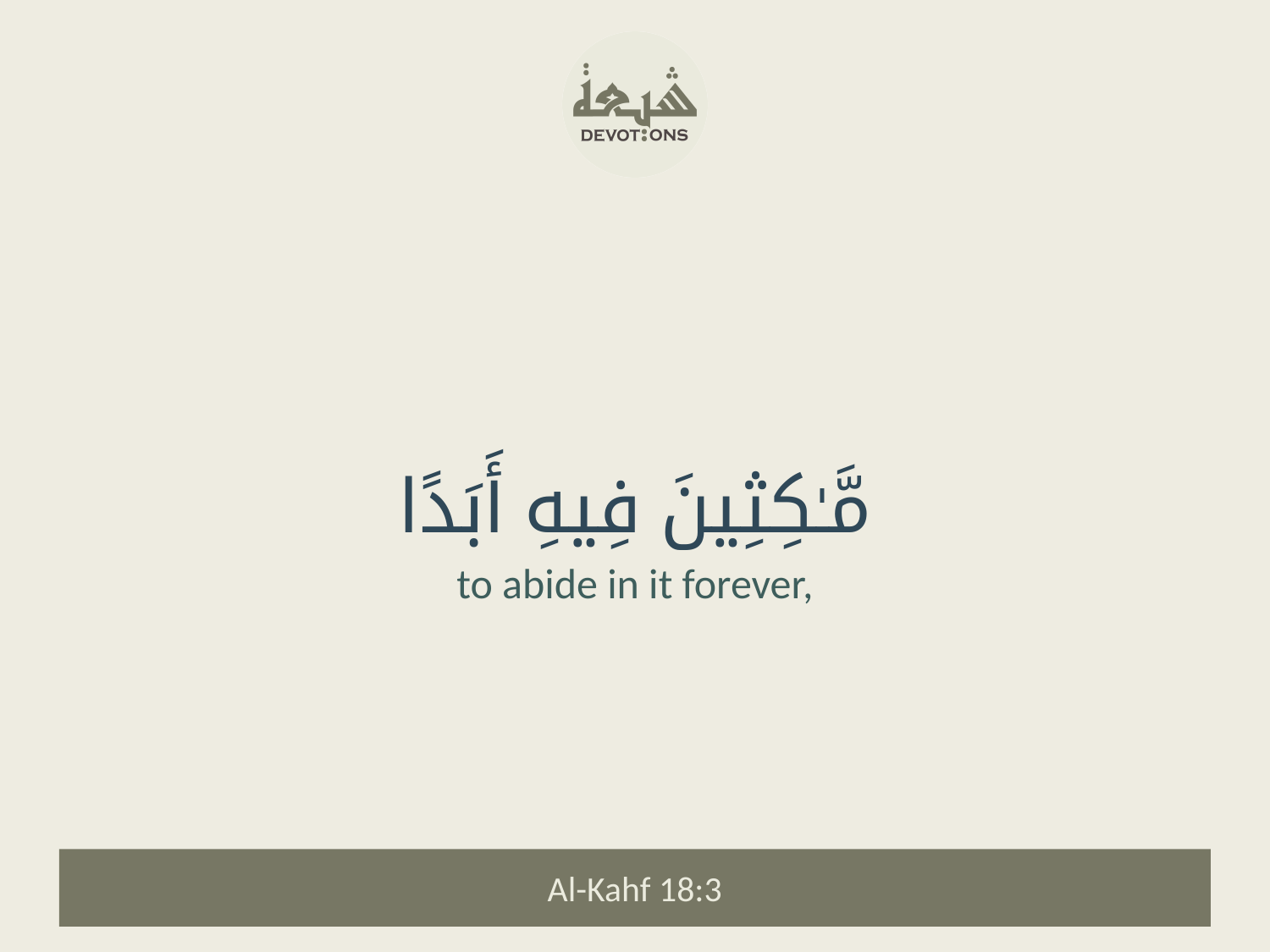

مَّـٰكِثِينَ فِيهِ أَبَدًا
to abide in it forever,
Al-Kahf 18:3